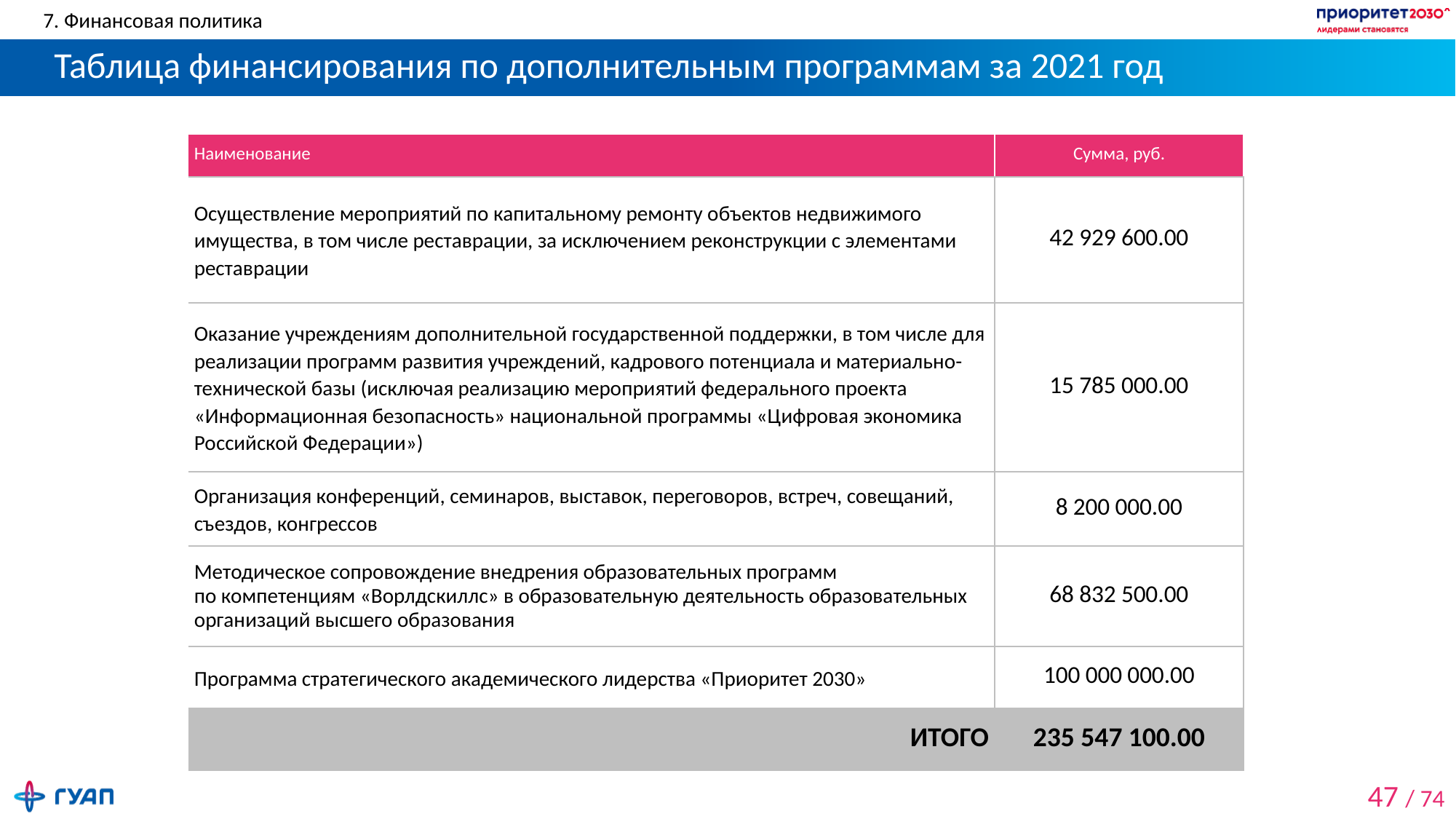

7. Финансовая политика
# Таблица финансирования по дополнительным программам за 2021 год
| Наименование | Сумма, руб. |
| --- | --- |
| Осуществление мероприятий по капитальному ремонту объектов недвижимого имущества, в том числе реставрации, за исключением реконструкции с элементами реставрации | 42 929 600.00 |
| Оказание учреждениям дополнительной государственной поддержки, в том числе для реализации программ развития учреждений, кадрового потенциала и материально-технической базы (исключая реализацию мероприятий федерального проекта «Информационная безопасность» национальной программы «Цифровая экономика Российской Федерации») | 15 785 000.00 |
| Организация конференций, семинаров, выставок, переговоров, встреч, совещаний, съездов, конгрессов | 8 200 000.00 |
| Методическое сопровождение внедрения образовательных программ по компетенциям «Ворлдскиллс» в образовательную деятельность образовательных организаций высшего образования | 68 832 500.00 |
| Программа стратегического академического лидерства «Приоритет 2030» | 100 000 000.00 |
| ИТОГО | 235 547 100.00 |